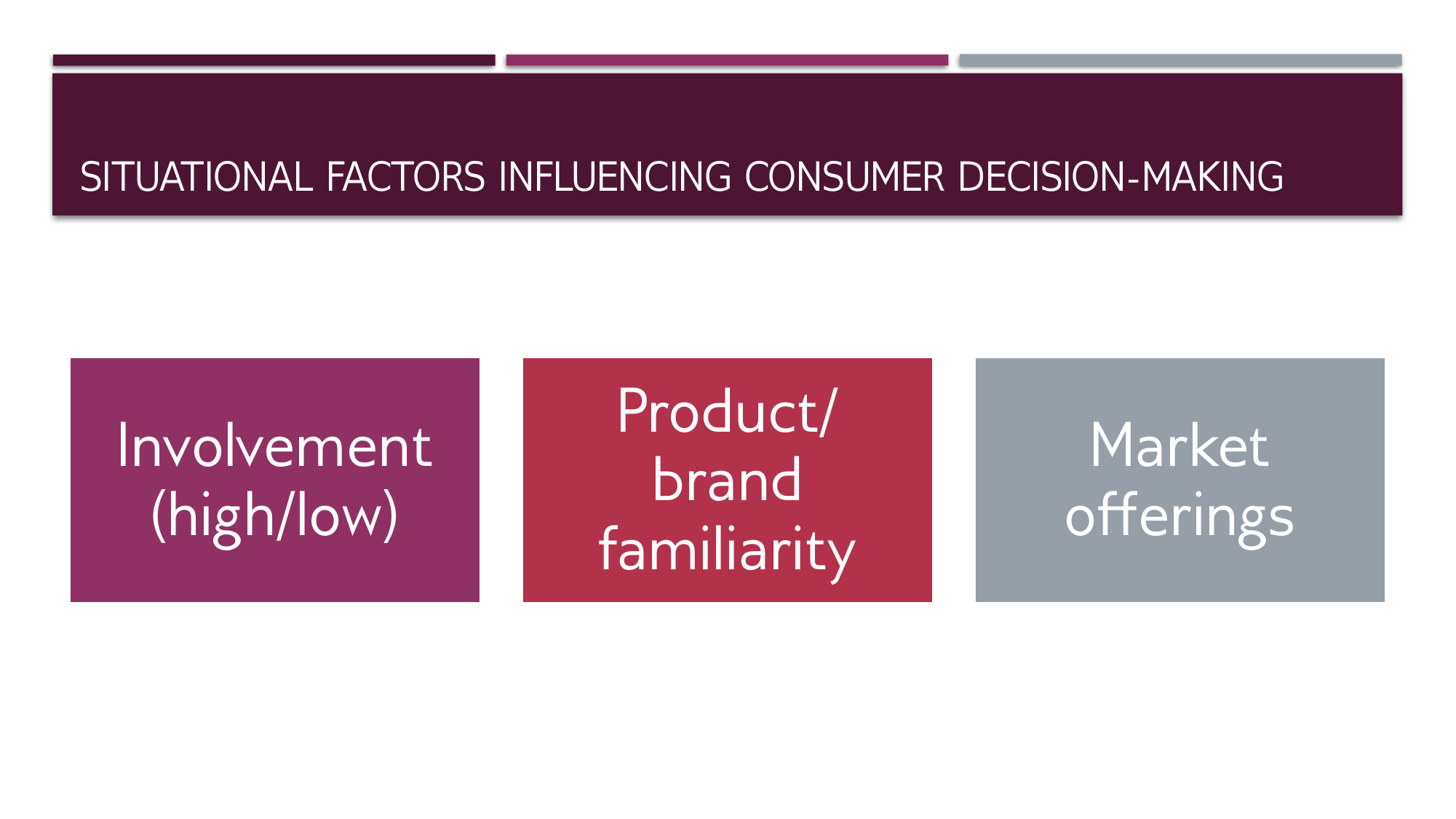

# situational factors influencing consumer decision-making
Involvement (high/low)
Product/brand familiarity
Market offerings